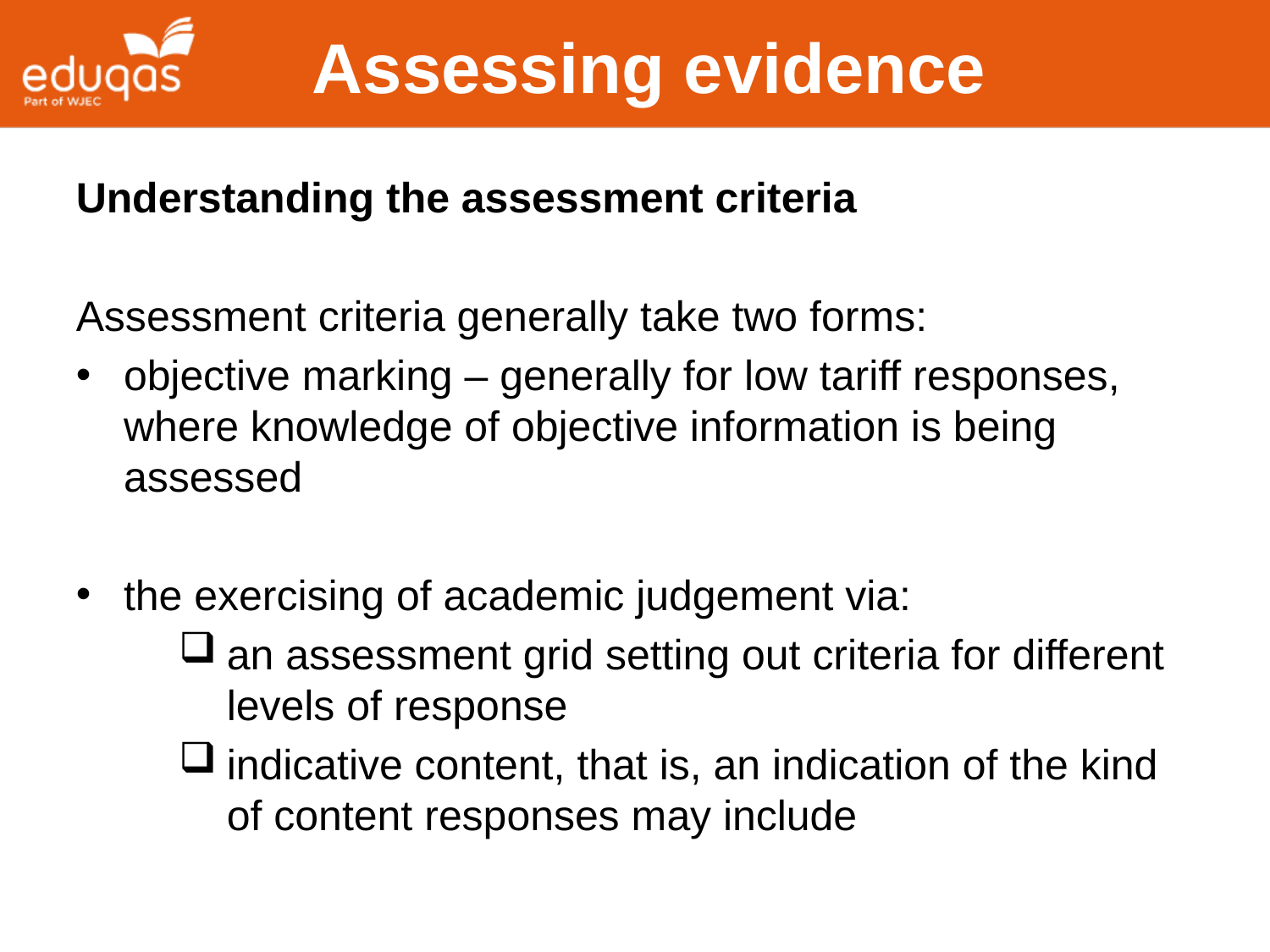

Assessing evidence
Understanding the assessment criteria

Assessment criteria generally take two forms:
objective marking – generally for low tariff responses, where knowledge of objective information is being assessed

the exercising of academic judgement via:
an assessment grid setting out criteria for different levels of response
indicative content, that is, an indication of the kind of content responses may include